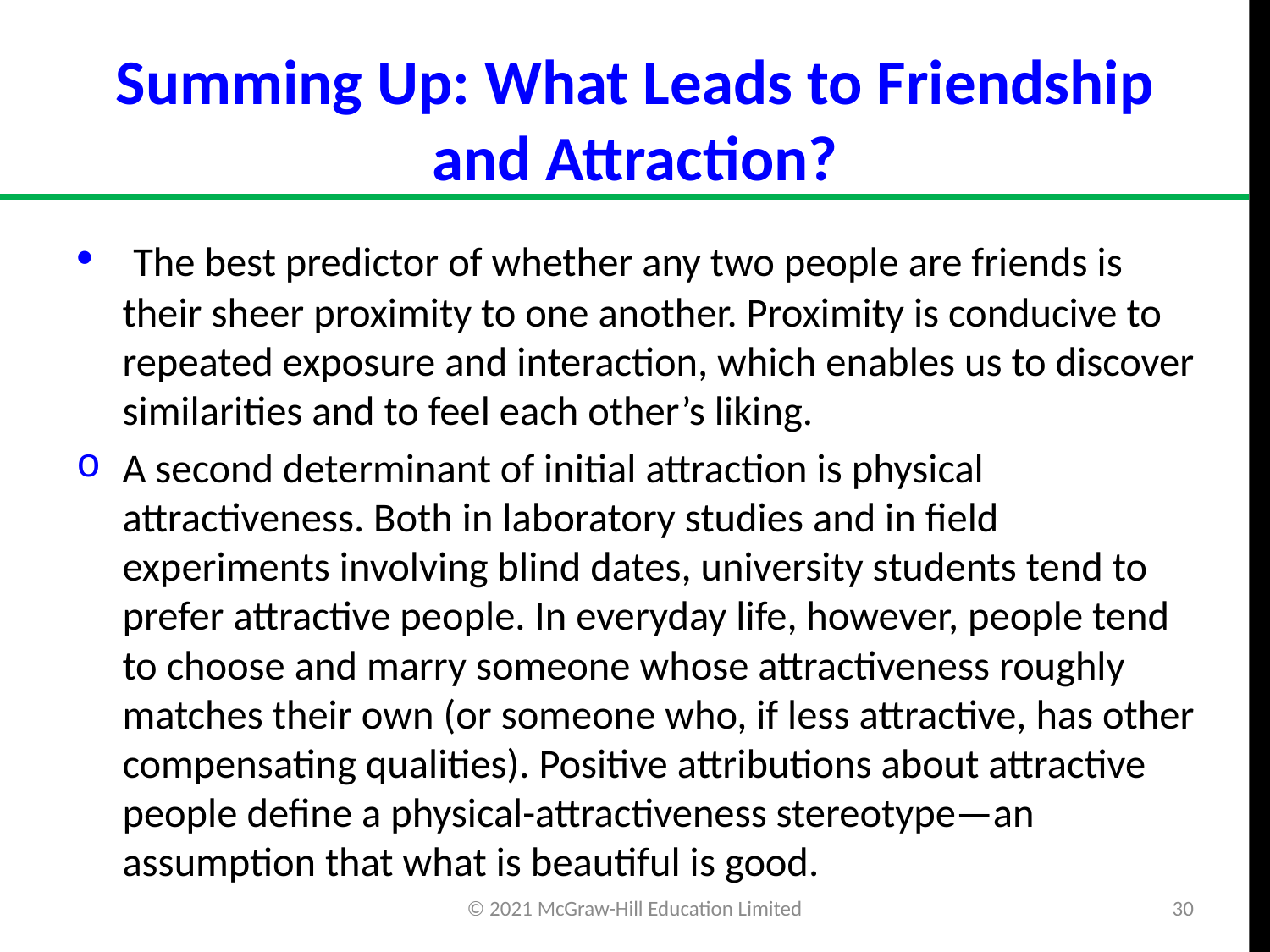

# Summing Up: What Leads to Friendship and Attraction?
 The best predictor of whether any two people are friends is their sheer proximity to one another. Proximity is conducive to repeated exposure and interaction, which enables us to discover similarities and to feel each other’s liking.
A second determinant of initial attraction is physical attractiveness. Both in laboratory studies and in field experiments involving blind dates, university students tend to prefer attractive people. In everyday life, however, people tend to choose and marry someone whose attractiveness roughly matches their own (or someone who, if less attractive, has other compensating qualities). Positive attributions about attractive people define a physical-attractiveness stereotype—an assumption that what is beautiful is good.
© 2021 McGraw-Hill Education Limited
30